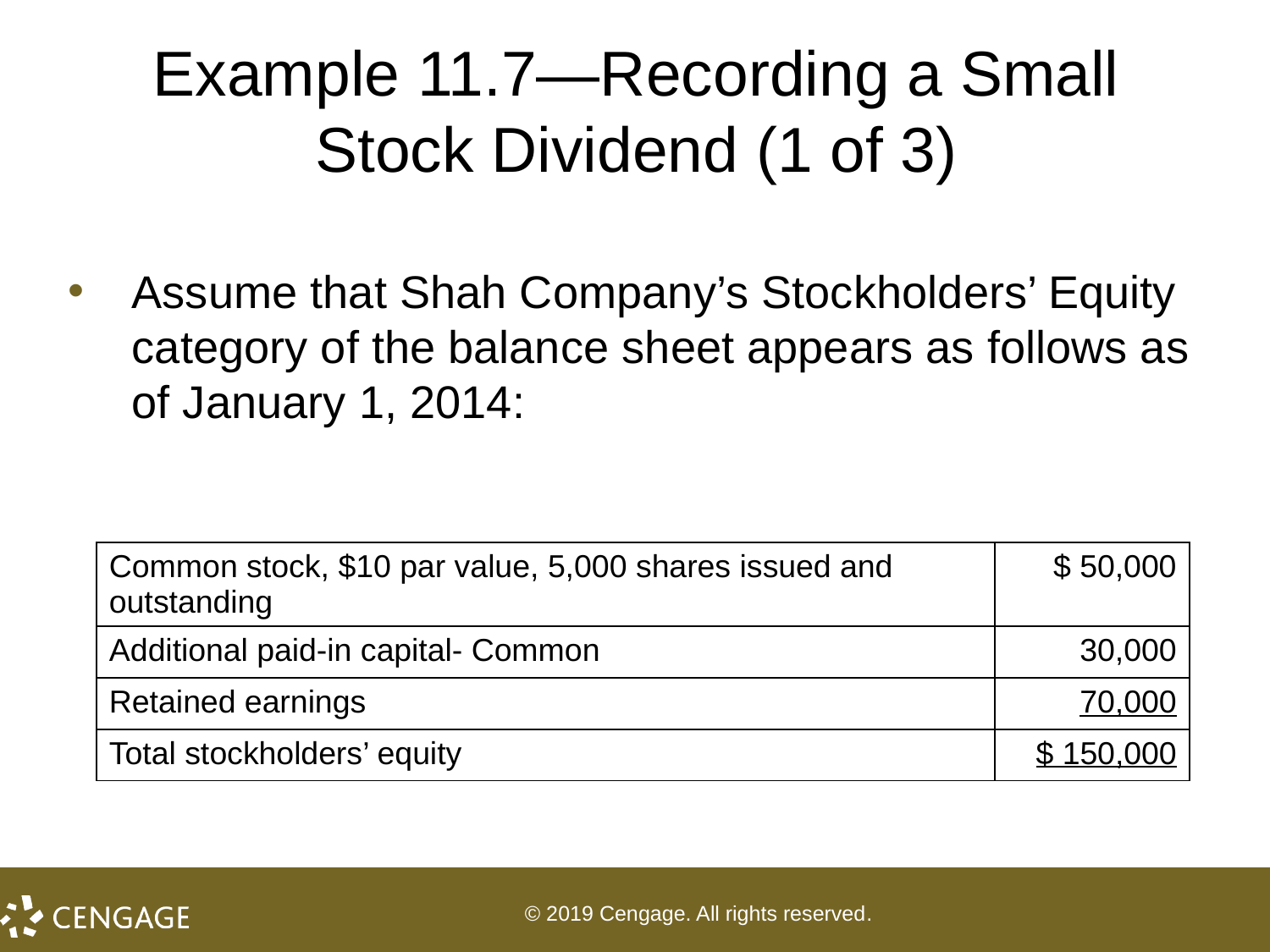

# Example 11.7—Recording a Small Stock Dividend (1 of 3)
Assume that Shah Company’s Stockholders’ Equity category of the balance sheet appears as follows as of January 1, 2014:
| Common stock, $10 par value, 5,000 shares issued and outstanding | $ 50,000 |
| --- | --- |
| Additional paid-in capital- Common | 30,000 |
| Retained earnings | 70,000 |
| Total stockholders’ equity | $ 150,000 |